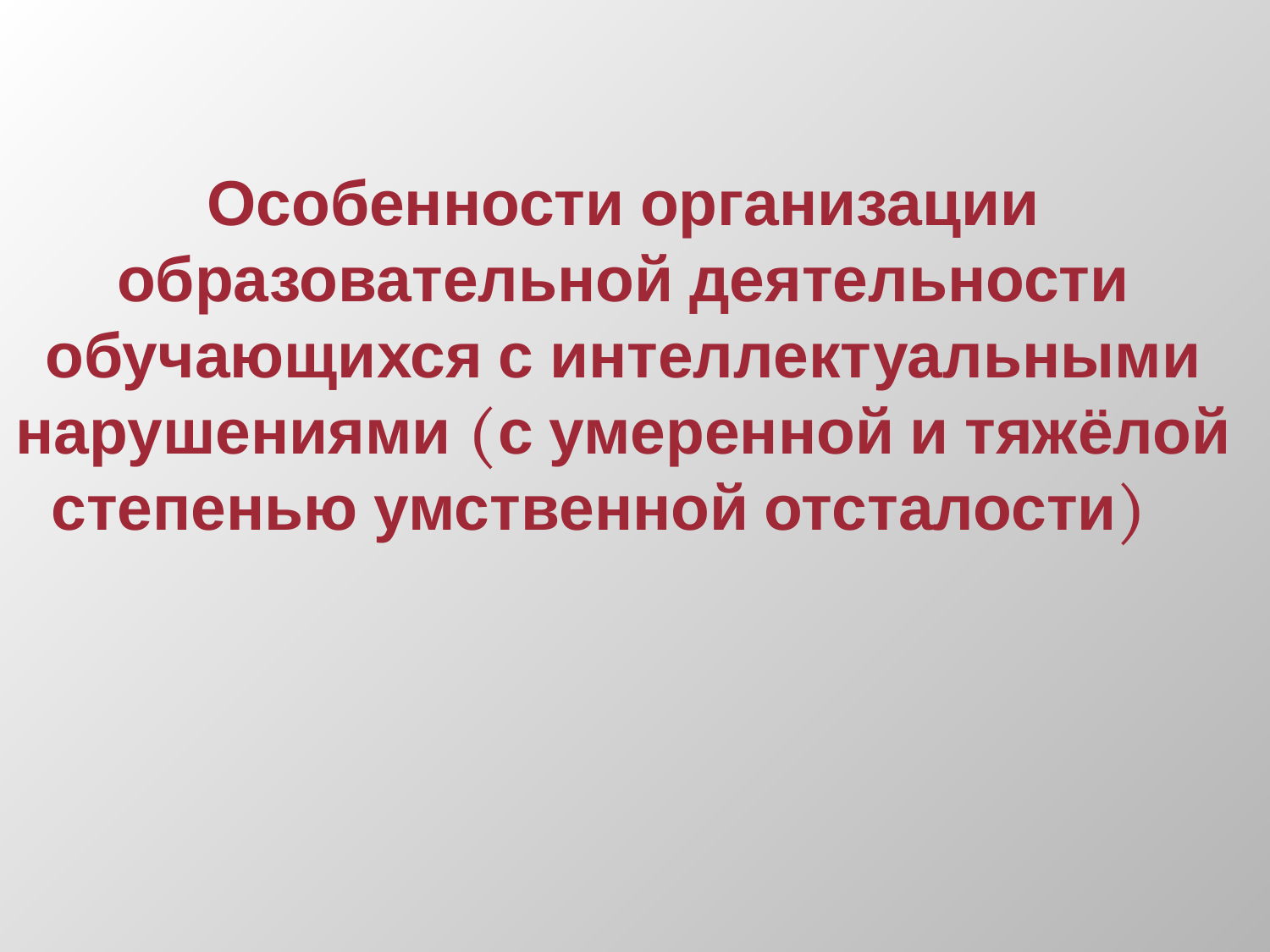

Особенности организации образовательной деятельности обучающихся с интеллектуальными нарушениями (с умеренной и тяжёлой степенью умственной отсталости)